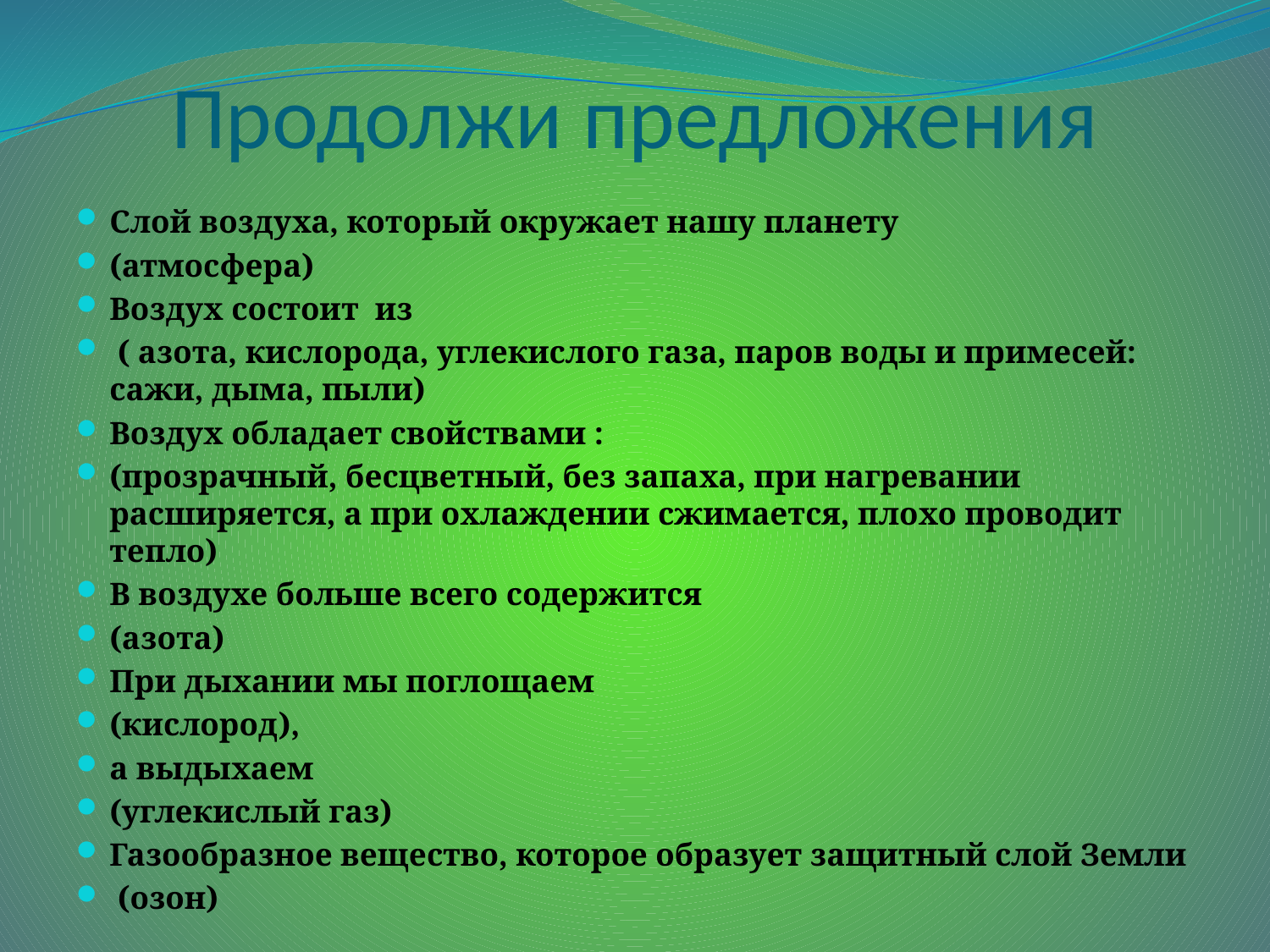

# Продолжи предложения
Слой воздуха, который окружает нашу планету
(атмосфера)
Воздух состоит  из
 ( азота, кислорода, углекислого газа, паров воды и примесей: сажи, дыма, пыли)
Воздух обладает свойствами :
(прозрачный, бесцветный, без запаха, при нагревании расширяется, а при охлаждении сжимается, плохо проводит тепло)
В воздухе больше всего содержится
(азота)
При дыхании мы поглощаем
(кислород),
а выдыхаем
(углекислый газ)
Газообразное вещество, которое образует защитный слой Земли
 (озон)